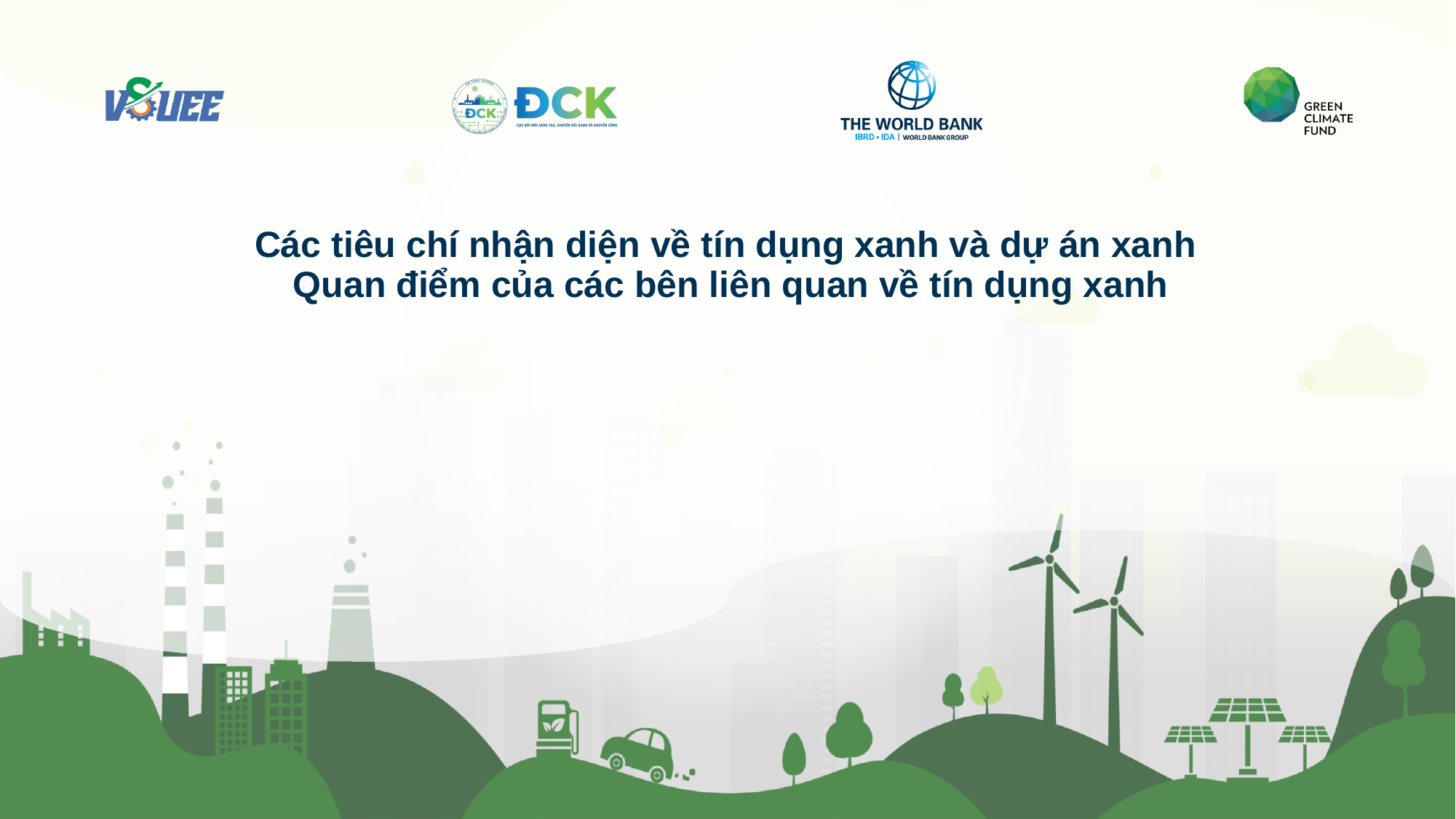

Các tiêu chí nhận diện về tín dụng xanh và dự án xanh
Quan điểm của các bên liên quan về tín dụng xanh